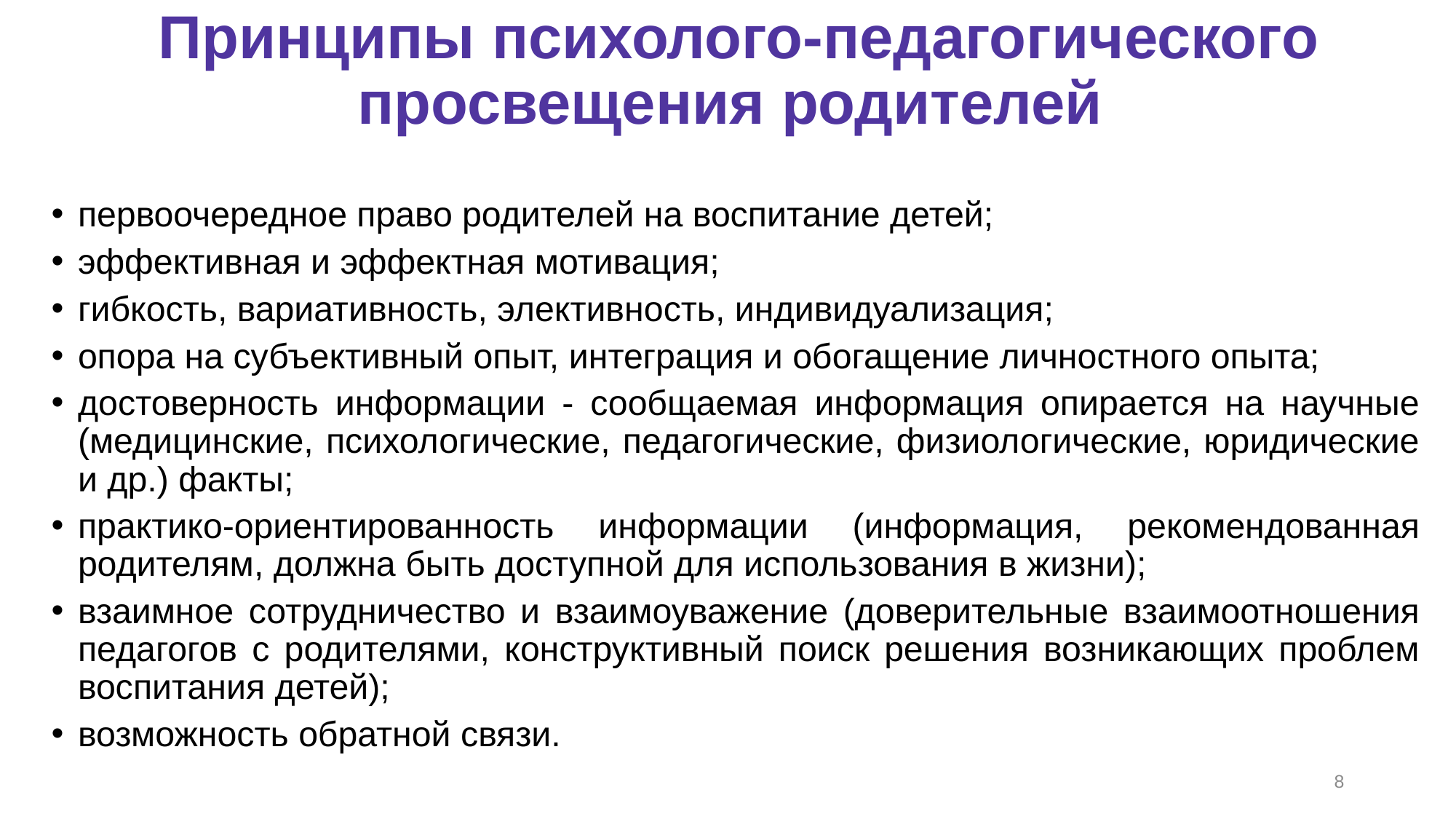

# Принципы психолого-педагогического просвещения родителей
первоочередное право родителей на воспитание детей;
эффективная и эффектная мотивация;
гибкость, вариативность, элективность, индивидуализация;
опора на субъективный опыт, интеграция и обогащение личностного опыта;
достоверность информации - сообщаемая информация опирается на научные (медицинские, психологические, педагогические, физиологические, юридические и др.) факты;
практико-ориентированность информации (информация, рекомендованная родителям, должна быть доступной для использования в жизни);
взаимное сотрудничество и взаимоуважение (доверительные взаимоотношения педагогов с родителями, конструктивный поиск решения возникающих проблем воспитания детей);
возможность обратной связи.

8